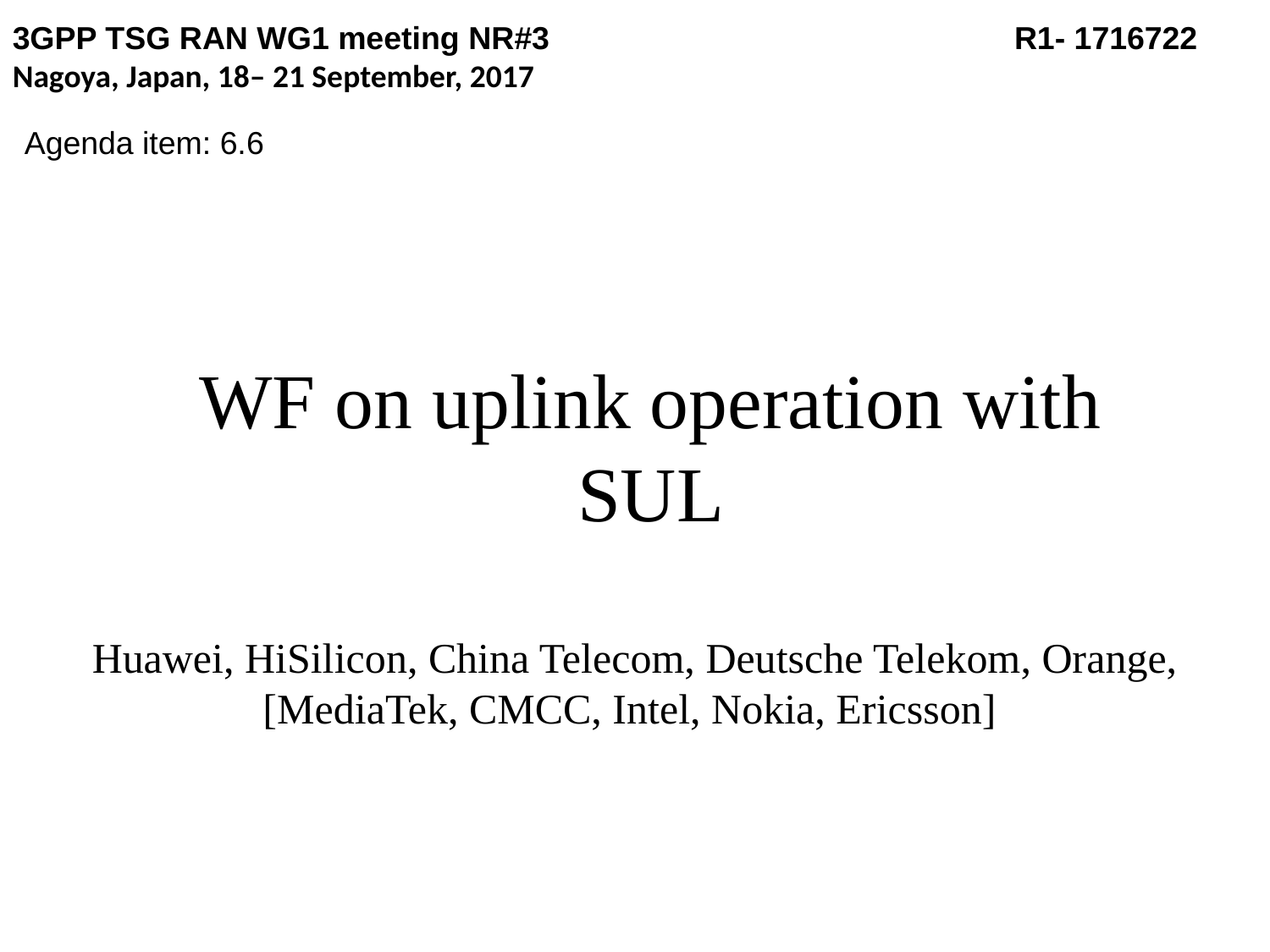

3GPP TSG RAN WG1 meeting NR#3		                           R1- 1716722
Nagoya, Japan, 18– 21 September, 2017
Agenda item: 6.6
# WF on uplink operation with SUL
Huawei, HiSilicon, China Telecom, Deutsche Telekom, Orange, [MediaTek, CMCC, Intel, Nokia, Ericsson]